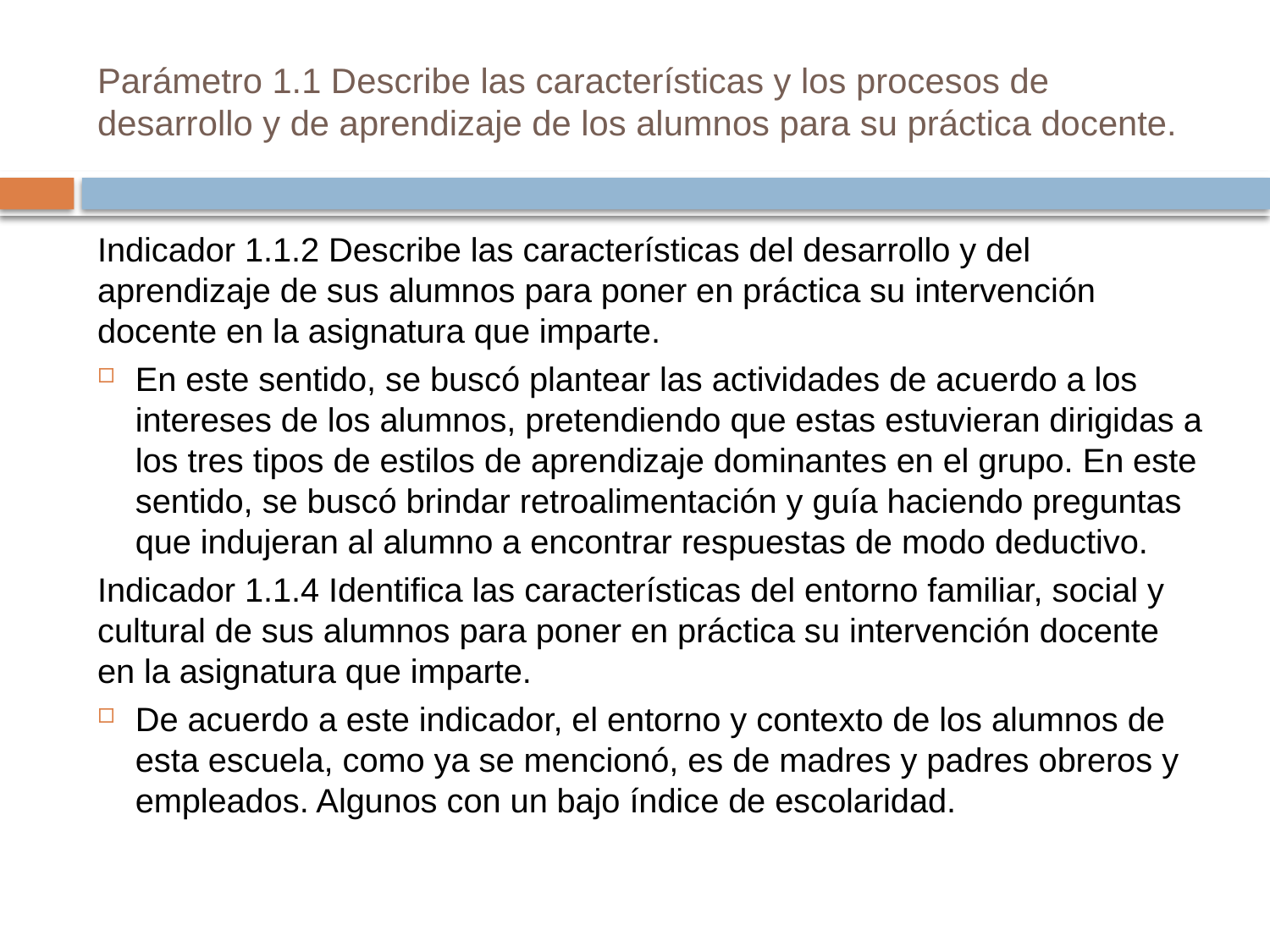

# Parámetro 1.1 Describe las características y los procesos de desarrollo y de aprendizaje de los alumnos para su práctica docente.
Indicador 1.1.2 Describe las características del desarrollo y del aprendizaje de sus alumnos para poner en práctica su intervención docente en la asignatura que imparte.
En este sentido, se buscó plantear las actividades de acuerdo a los intereses de los alumnos, pretendiendo que estas estuvieran dirigidas a los tres tipos de estilos de aprendizaje dominantes en el grupo. En este sentido, se buscó brindar retroalimentación y guía haciendo preguntas que indujeran al alumno a encontrar respuestas de modo deductivo.
Indicador 1.1.4 Identifica las características del entorno familiar, social y cultural de sus alumnos para poner en práctica su intervención docente en la asignatura que imparte.
De acuerdo a este indicador, el entorno y contexto de los alumnos de esta escuela, como ya se mencionó, es de madres y padres obreros y empleados. Algunos con un bajo índice de escolaridad.